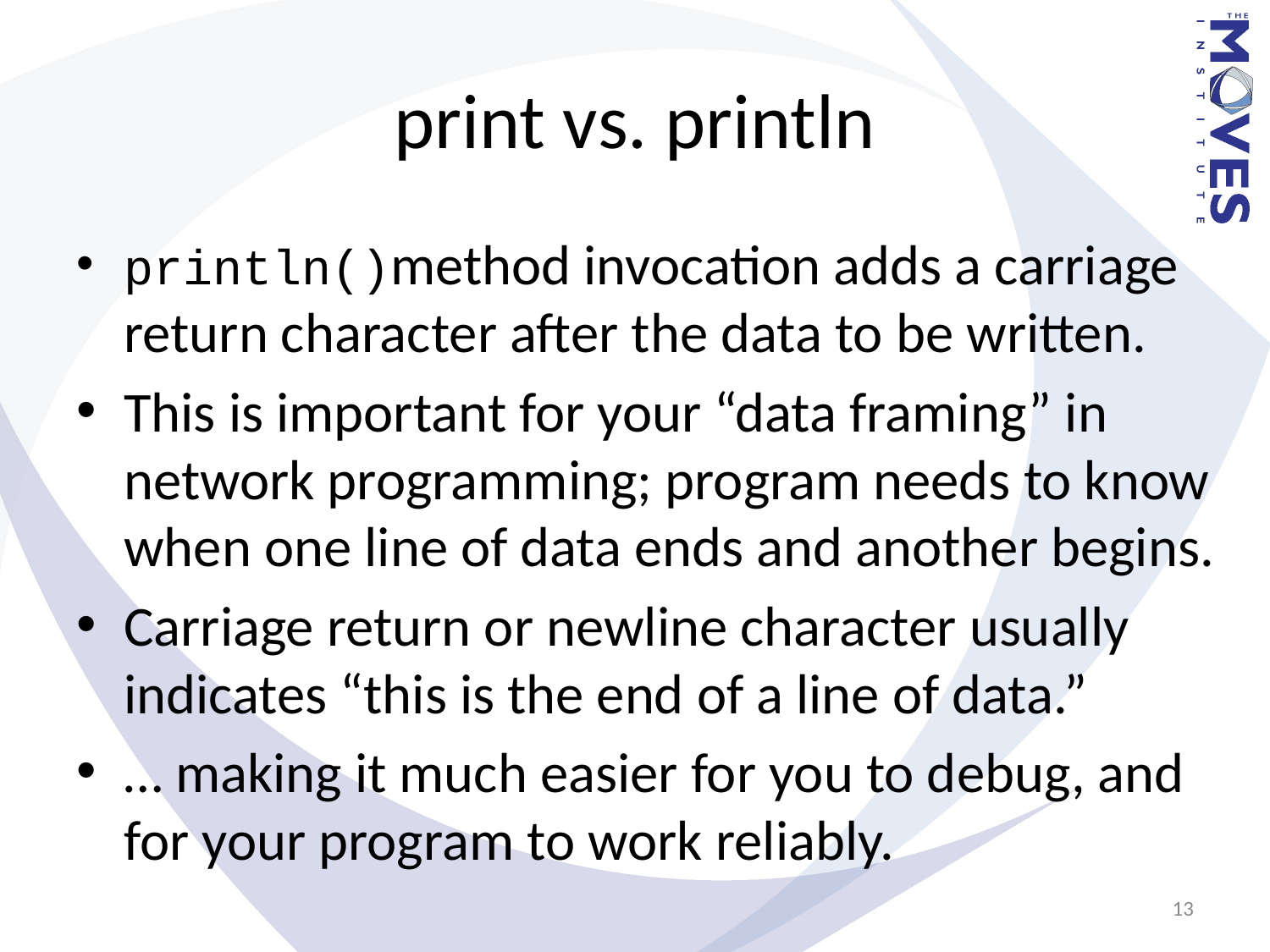

# print vs. println
println()method invocation adds a carriage return character after the data to be written.
This is important for your “data framing” in network programming; program needs to know when one line of data ends and another begins.
Carriage return or newline character usually indicates “this is the end of a line of data.”
… making it much easier for you to debug, and for your program to work reliably.
13